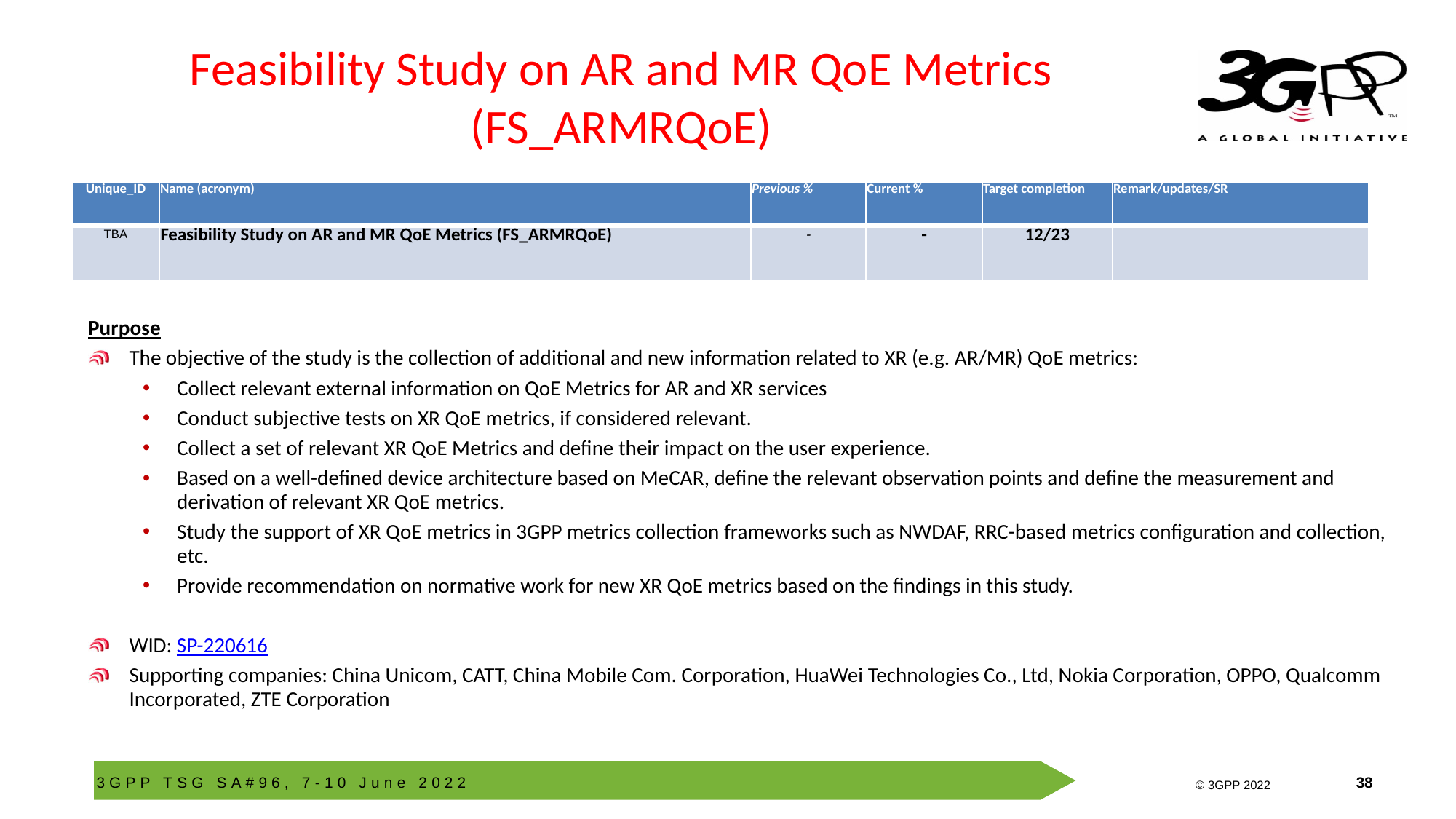

# Feasibility Study on AR and MR QoE Metrics (FS_ARMRQoE)
| Unique\_ID | Name (acronym) | Previous % | Current % | Target completion | Remark/updates/SR |
| --- | --- | --- | --- | --- | --- |
| TBA | Feasibility Study on AR and MR QoE Metrics (FS\_ARMRQoE) | - | - | 12/23 |  |
Purpose
The objective of the study is the collection of additional and new information related to XR (e.g. AR/MR) QoE metrics:
Collect relevant external information on QoE Metrics for AR and XR services
Conduct subjective tests on XR QoE metrics, if considered relevant.
Collect a set of relevant XR QoE Metrics and define their impact on the user experience.
Based on a well-defined device architecture based on MeCAR, define the relevant observation points and define the measurement and derivation of relevant XR QoE metrics.
Study the support of XR QoE metrics in 3GPP metrics collection frameworks such as NWDAF, RRC-based metrics configuration and collection, etc.
Provide recommendation on normative work for new XR QoE metrics based on the findings in this study.

WID: SP-220616
Supporting companies: China Unicom, CATT, China Mobile Com. Corporation, HuaWei Technologies Co., Ltd, Nokia Corporation, OPPO, Qualcomm Incorporated, ZTE Corporation